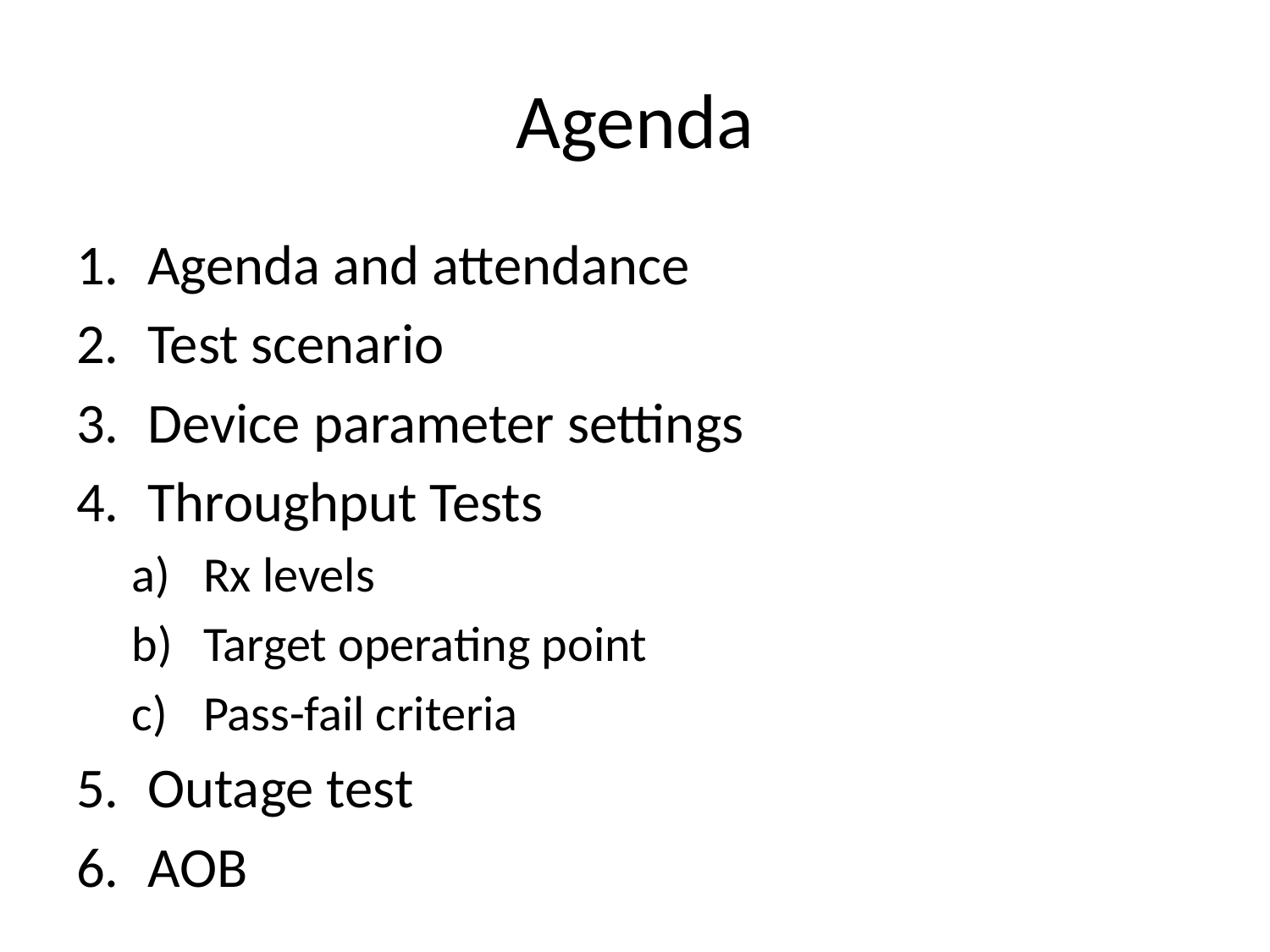

# Agenda
Agenda and attendance
Test scenario
Device parameter settings
Throughput Tests
Rx levels
Target operating point
Pass-fail criteria
Outage test
AOB